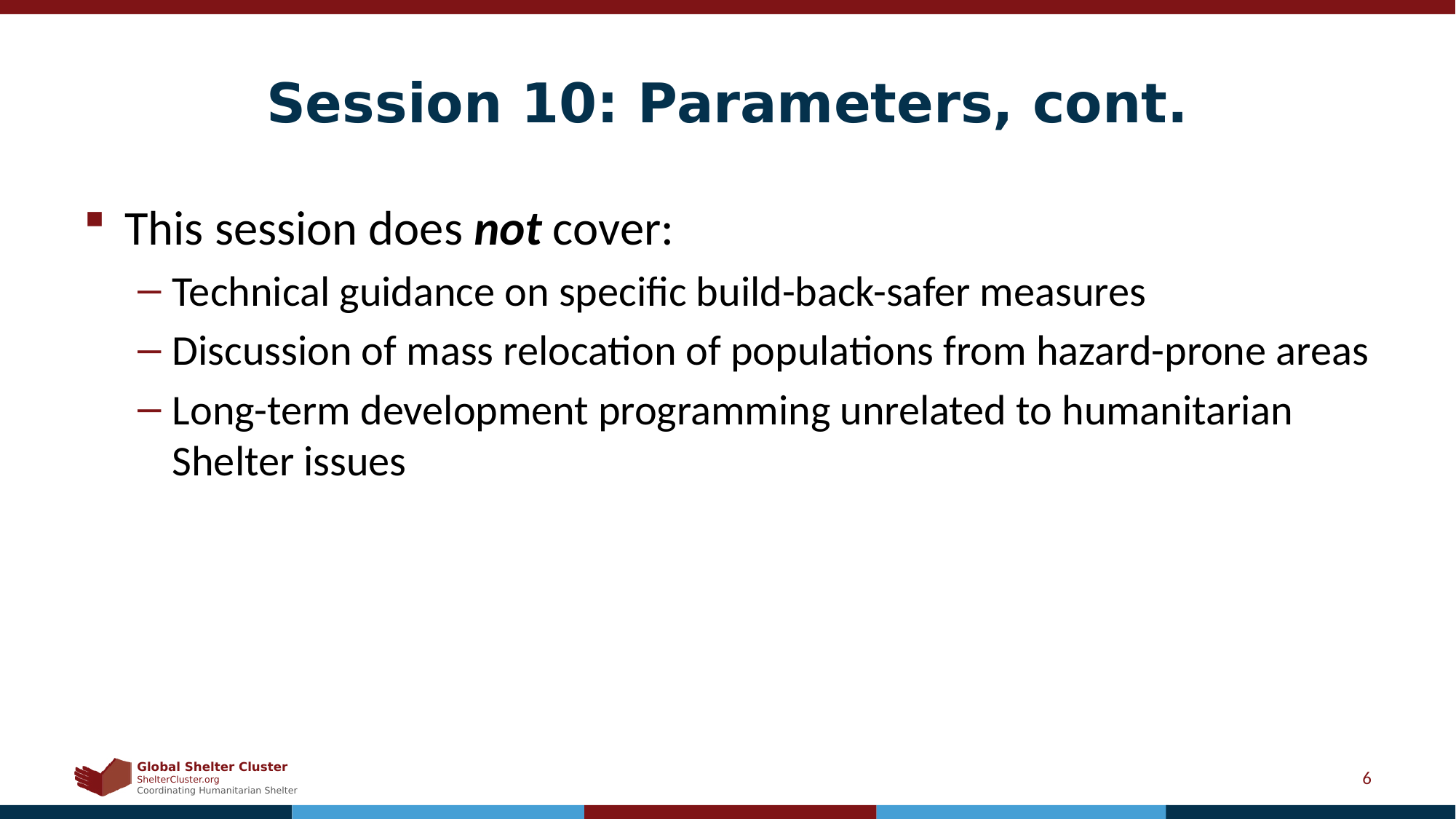

# Session 10: Parameters, cont.
This session does not cover:
Technical guidance on specific build-back-safer measures
Discussion of mass relocation of populations from hazard-prone areas
Long-term development programming unrelated to humanitarian Shelter issues
6